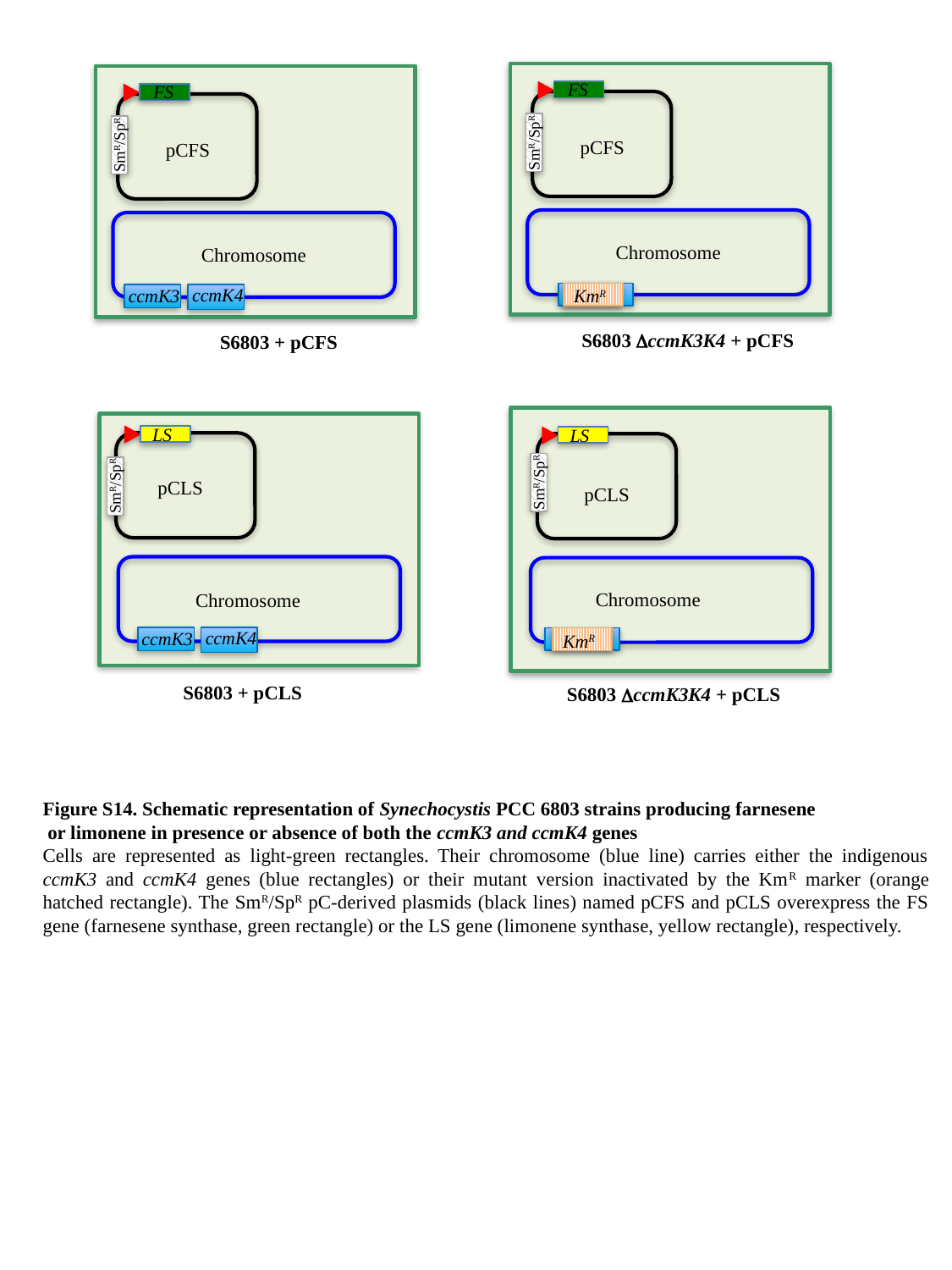

FS
FS

SmR/SpR

SmR/SpR

pCFS
pCFS

Chromosome
Chromosome

ccmK4
ccmK3
KmR

S6803 ΔccmK3K4 + pCFS
S6803 + pCFS

LS
LS

SmR/SpR

SmR/SpR

pCLS
pCLS

Chromosome
Chromosome

ccmK4
ccmK3
KmR

S6803 + pCLS
S6803 ΔccmK3K4 + pCLS
Figure S14. Schematic representation of Synechocystis PCC 6803 strains producing farnesene
 or limonene in presence or absence of both the ccmK3 and ccmK4 genes
Cells are represented as light-green rectangles. Their chromosome (blue line) carries either the indigenous ccmK3 and ccmK4 genes (blue rectangles) or their mutant version inactivated by the KmR marker (orange hatched rectangle). The SmR/SpR pC-derived plasmids (black lines) named pCFS and pCLS overexpress the FS gene (farnesene synthase, green rectangle) or the LS gene (limonene synthase, yellow rectangle), respectively.